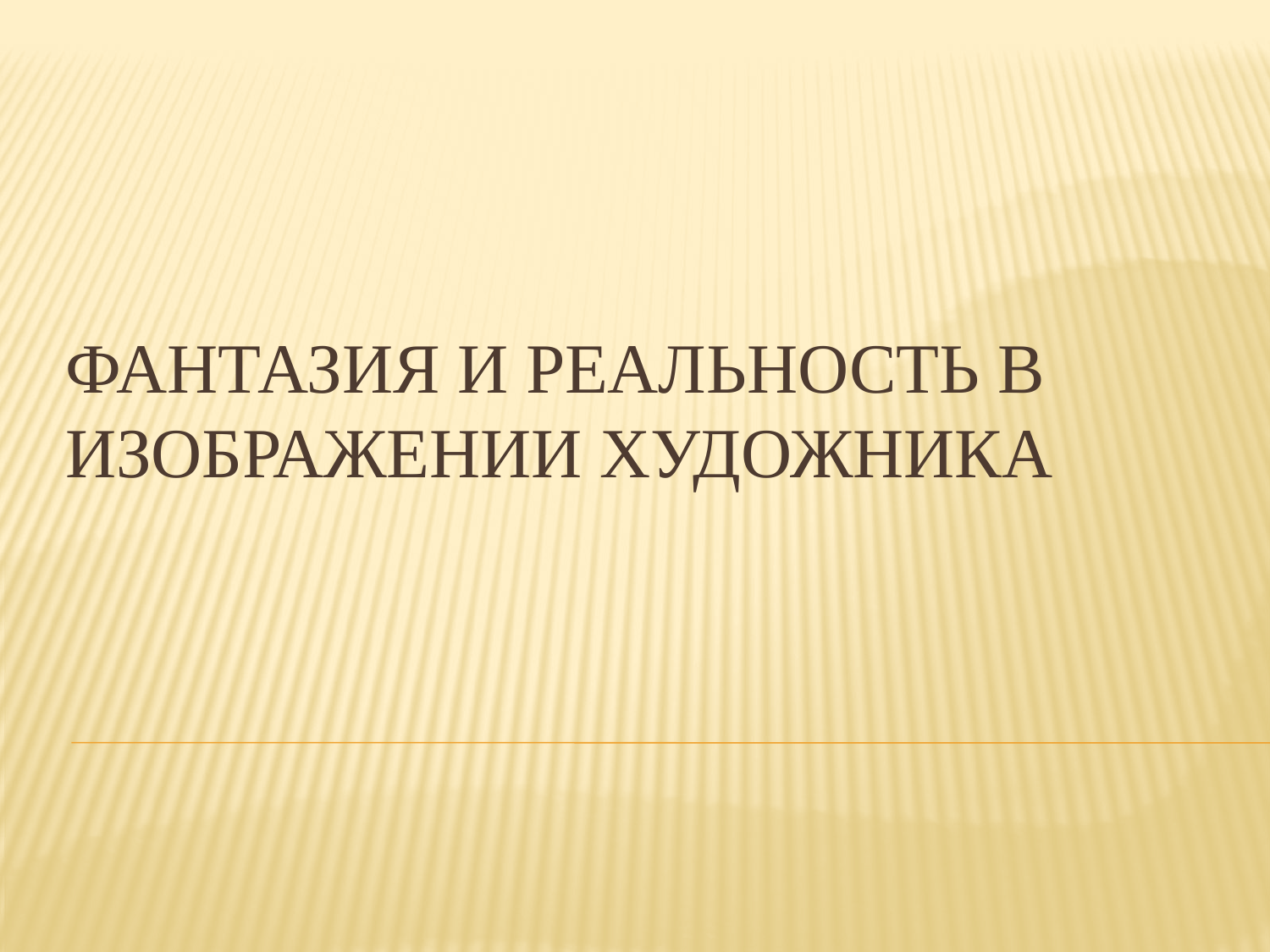

# ФАНТАЗИЯ и реальность в изображении художника